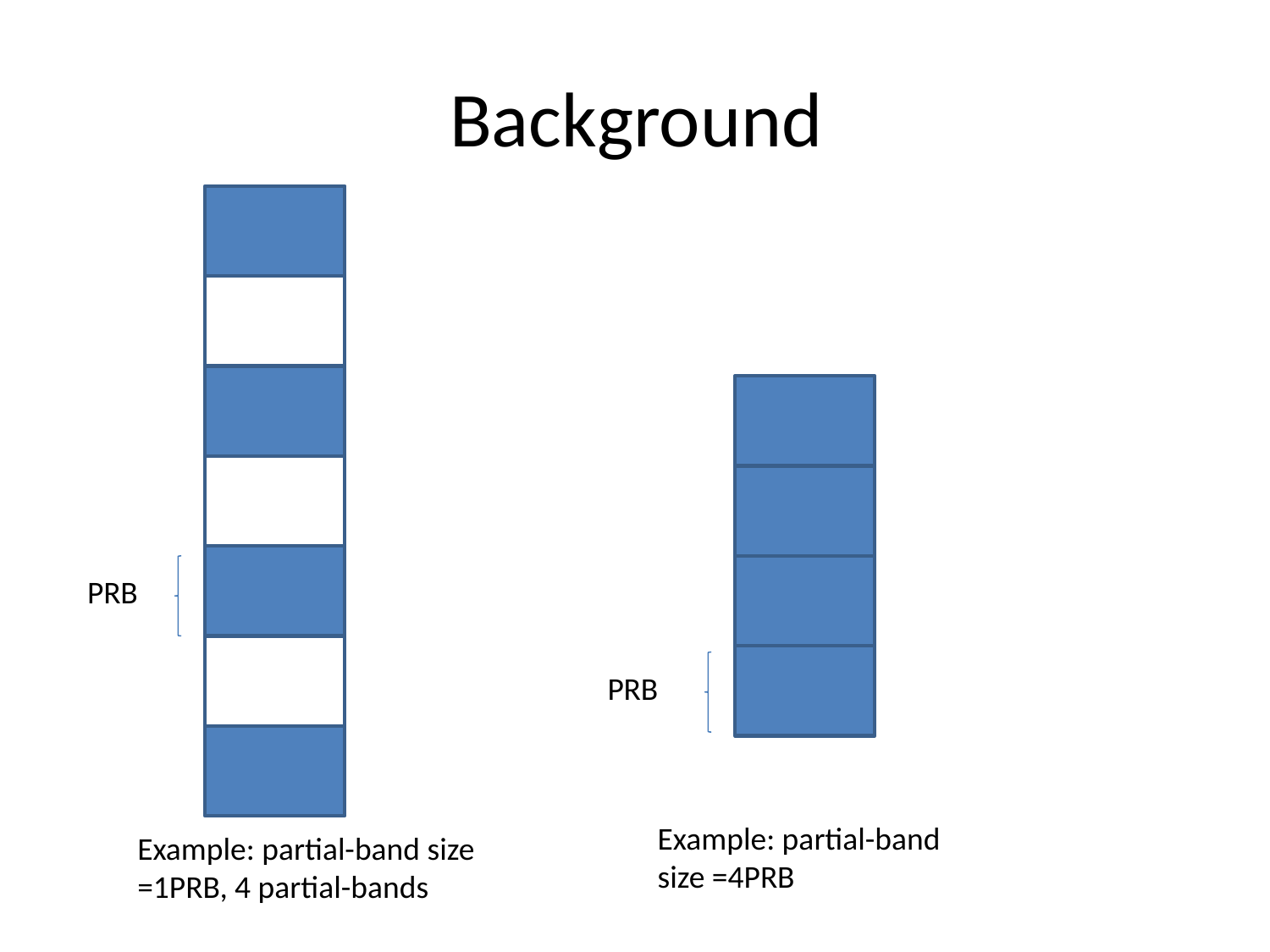

# Background

PRB

Example: partial-band size =1PRB, 4 partial-bands

PRB
Example: partial-band size =4PRB